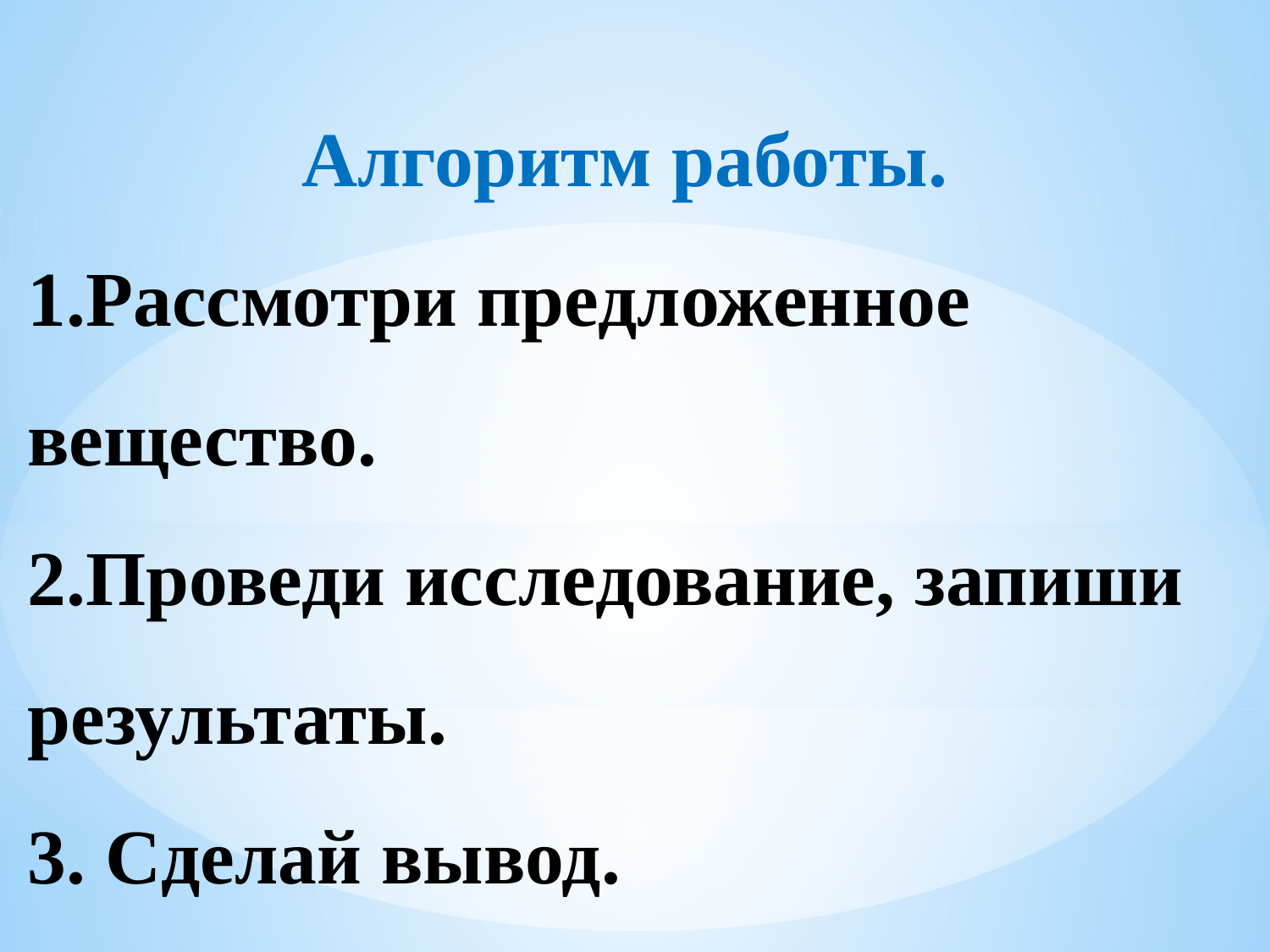

Алгоритм работы.
1.Рассмотри предложенное вещество.
2.Проведи исследование, запиши  результаты.
3. Сделай вывод.